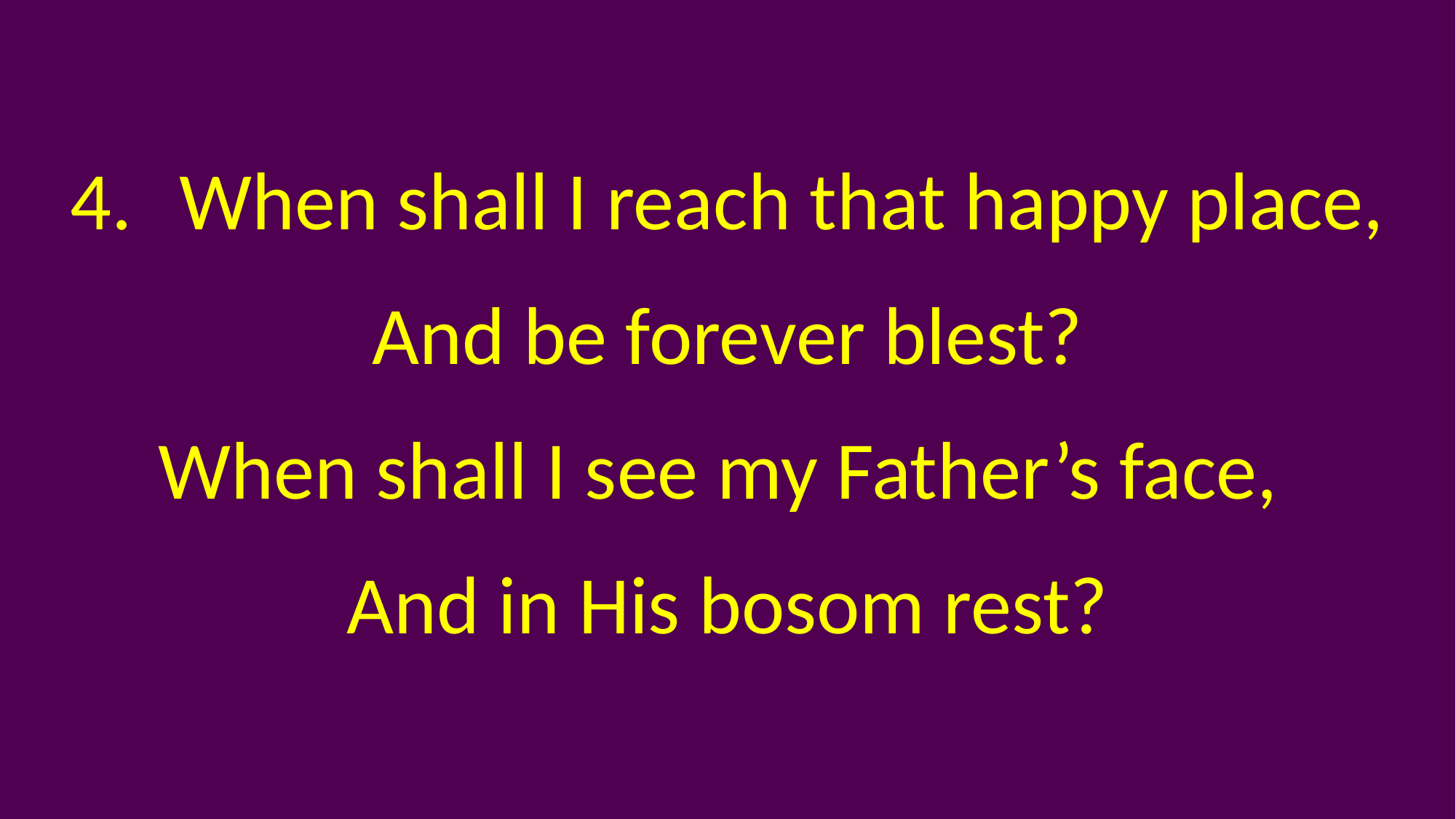

When shall I reach that happy place,
 And be forever blest?
When shall I see my Father’s face,
And in His bosom rest?